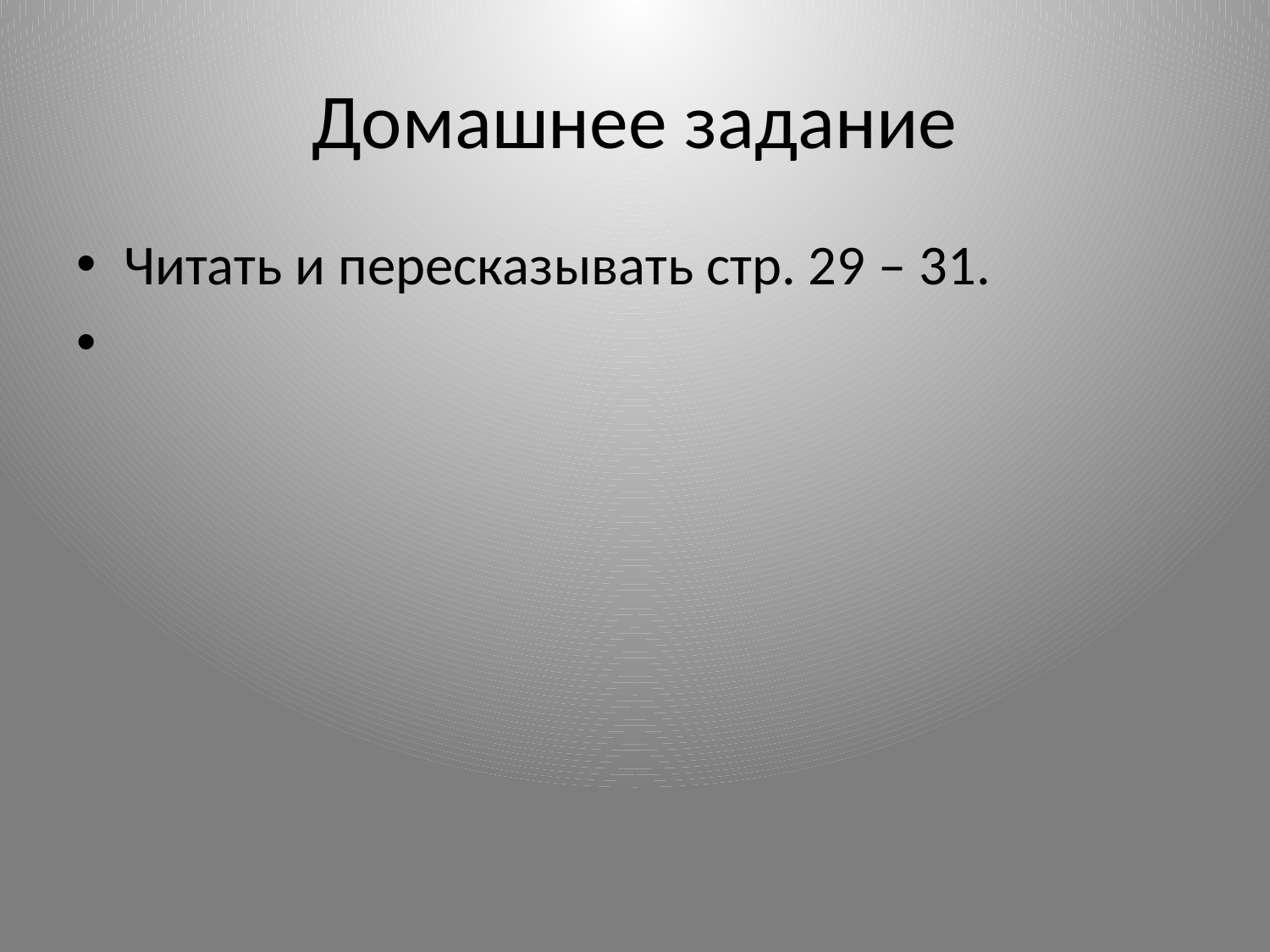

# Домашнее задание
Читать и пересказывать стр. 29 – 31.